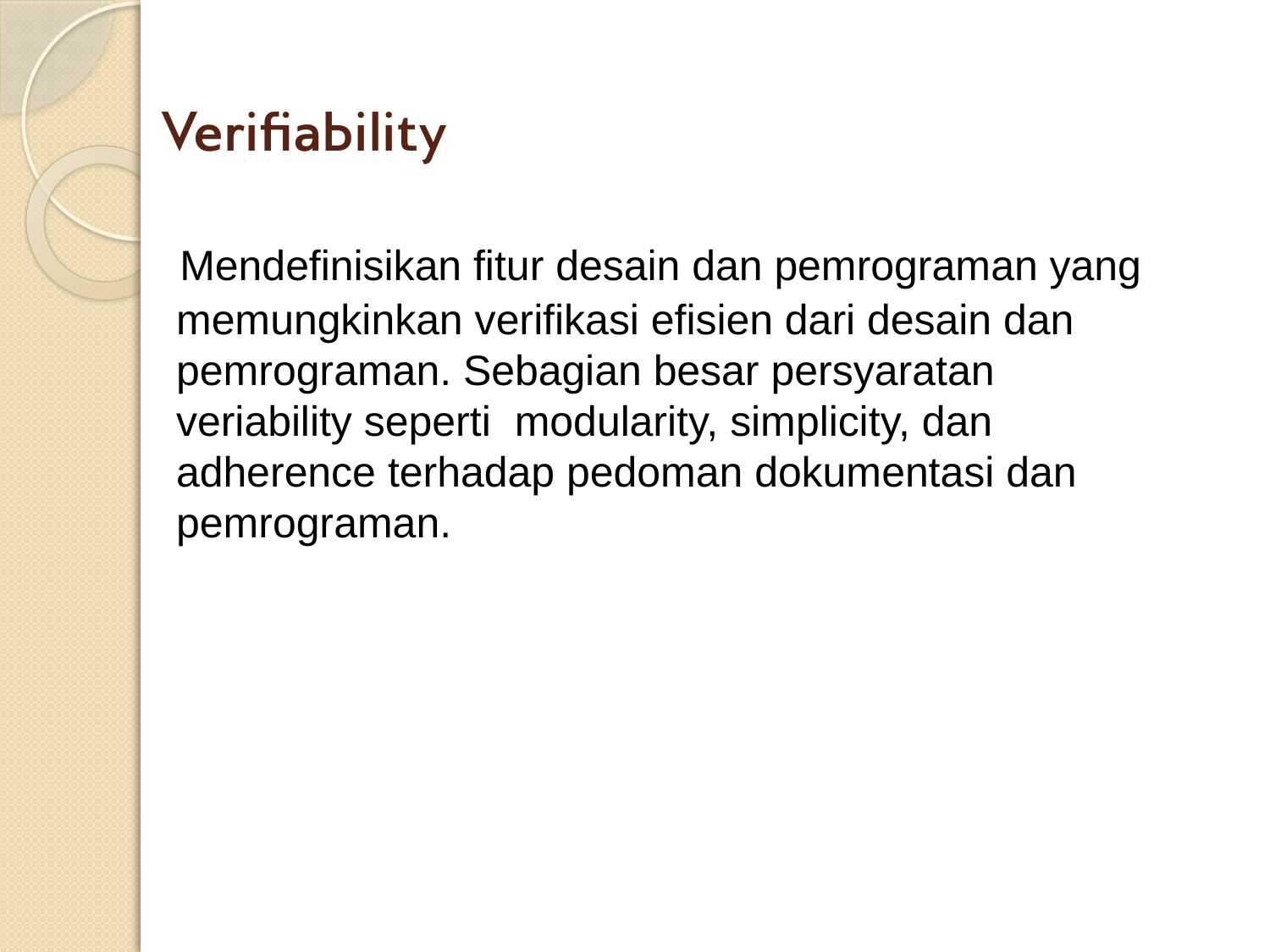

# Verifiability
 Mendefinisikan fitur desain dan pemrograman yang memungkinkan verifikasi efisien dari desain dan pemrograman. Sebagian besar persyaratan veriability seperti  modularity, simplicity, dan adherence terhadap pedoman dokumentasi dan pemrograman.